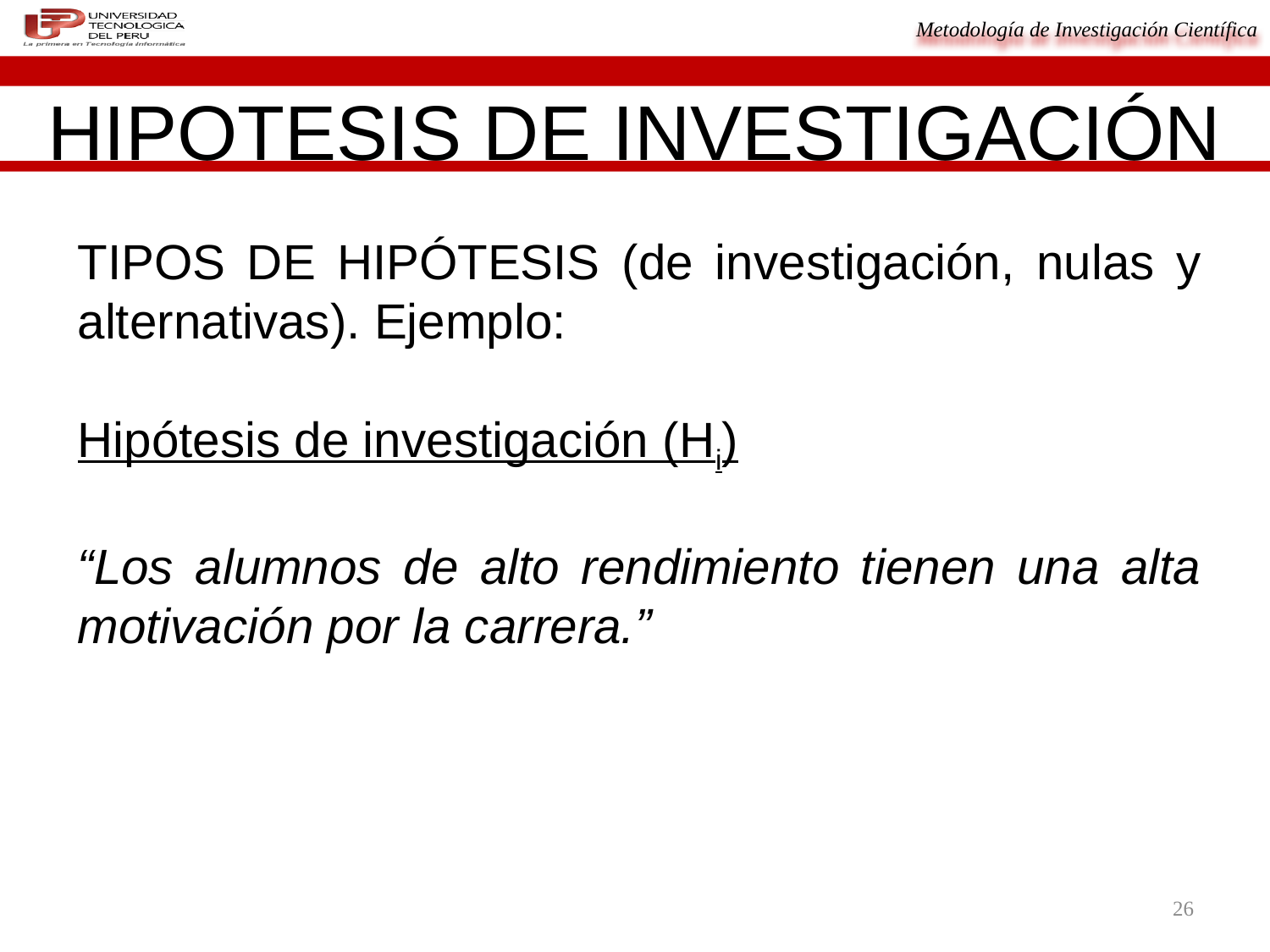

HIPOTESIS DE INVESTIGACIÓN
TIPOS DE HIPÓTESIS (de investigación, nulas y alternativas). Ejemplo:

Hipótesis de investigación (Hi)

“Los alumnos de alto rendimiento tienen una alta motivación por la carrera.”
26